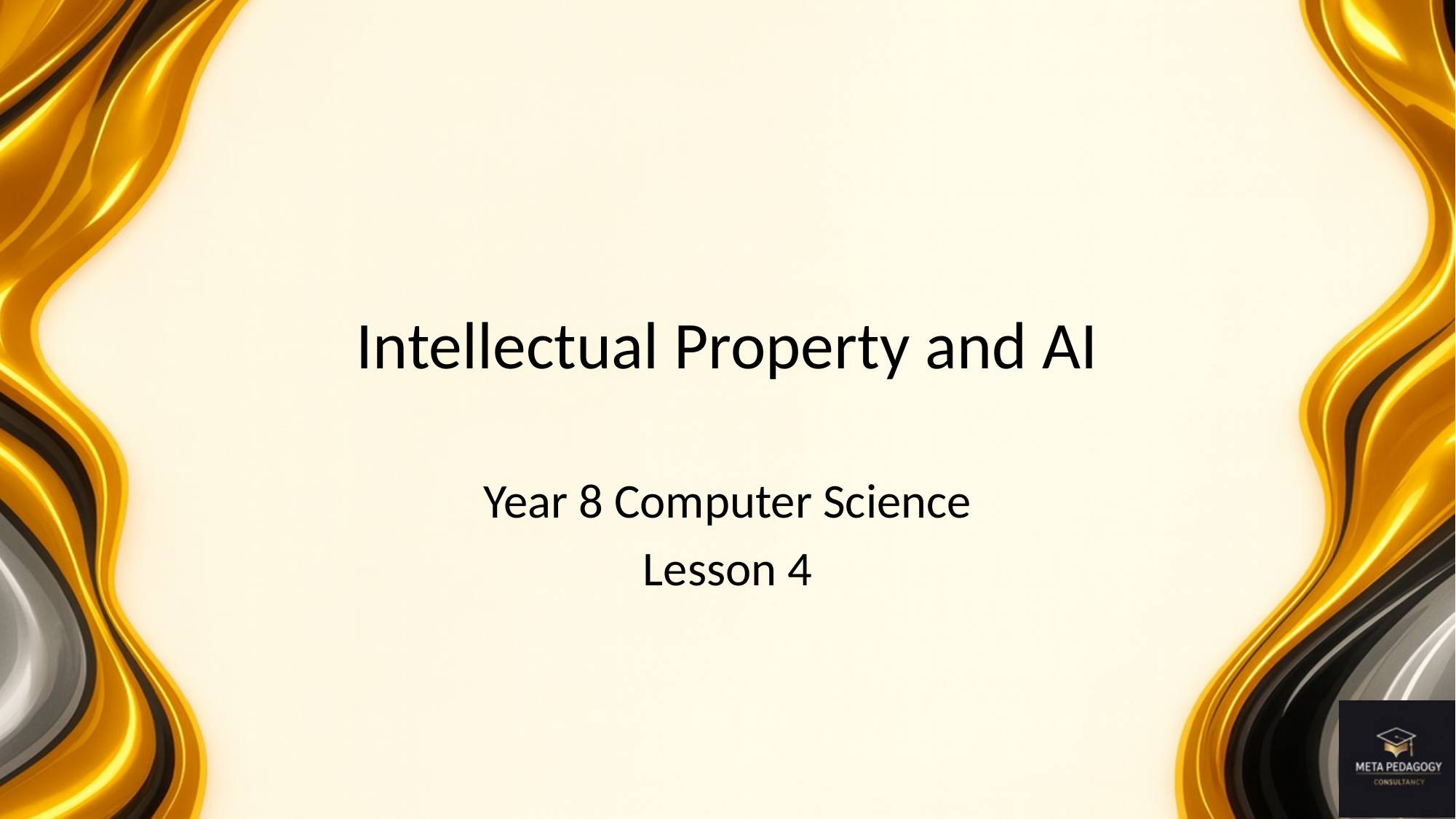

# Intellectual Property and AI
Year 8 Computer Science
Lesson 4